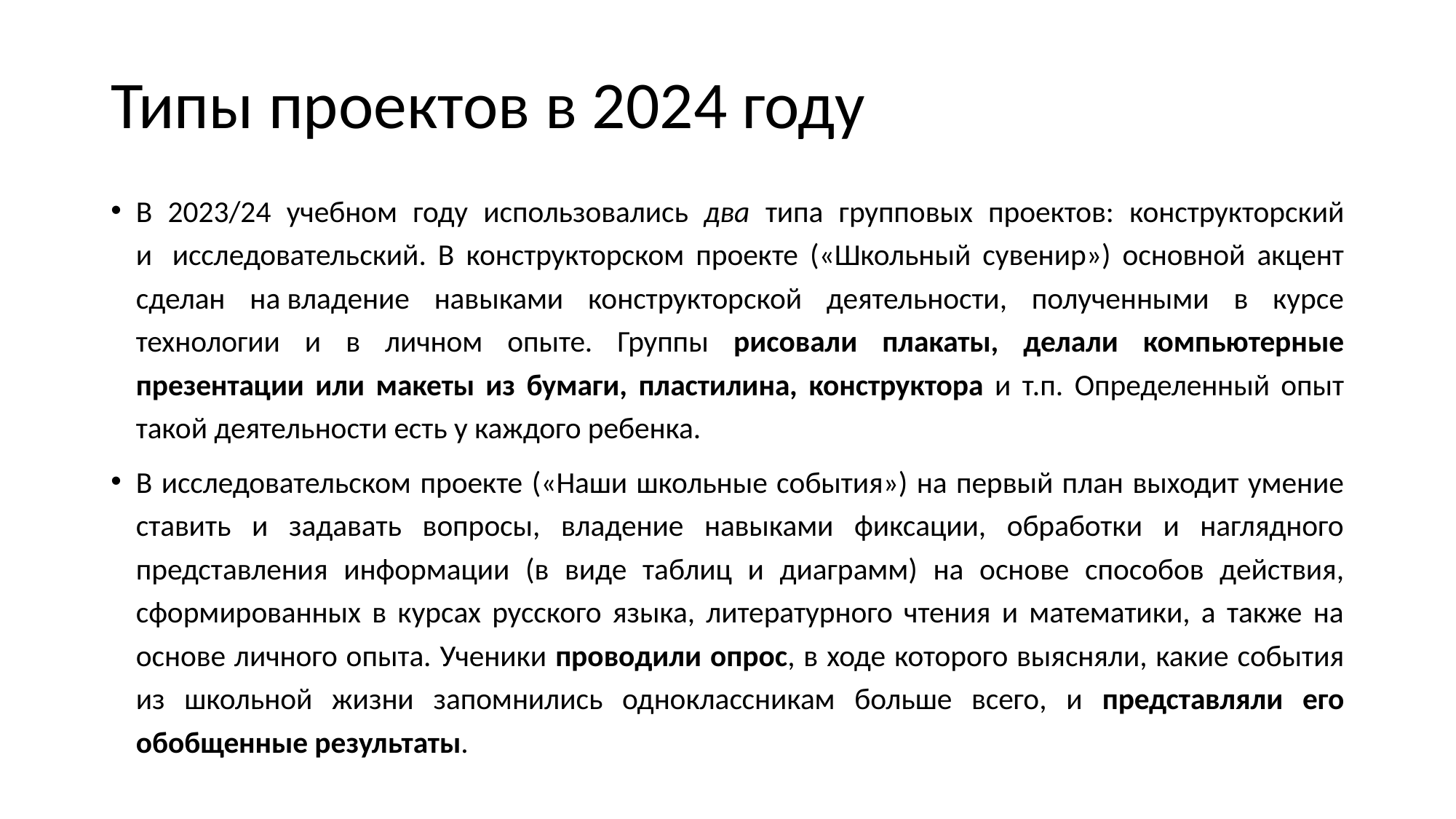

# Типы проектов в 2024 году
В 2023/24 учебном году использовались два типа групповых проектов: конструкторский и   исследовательский. В конструкторском проекте («Школьный сувенир») основной акцент сделан на владение навыками конструкторской деятельности, полученными в курсе технологии и в личном опыте. Группы рисовали плакаты, делали компьютерные презентации или макеты из бумаги, пластилина, конструктора и т.п. Определенный опыт такой деятельности есть у каждого ребенка.
В исследовательском проекте («Наши школьные события») на первый план выходит умение ставить и задавать вопросы, владение навыками фиксации, обработки и наглядного представления информации (в виде таблиц и диаграмм) на основе способов действия, сформированных в курсах русского языка, литературного чтения и математики, а также на основе личного опыта. Ученики проводили опрос, в ходе которого выясняли, какие события из школьной жизни запомнились одноклассникам больше всего, и представляли его обобщенные результаты.